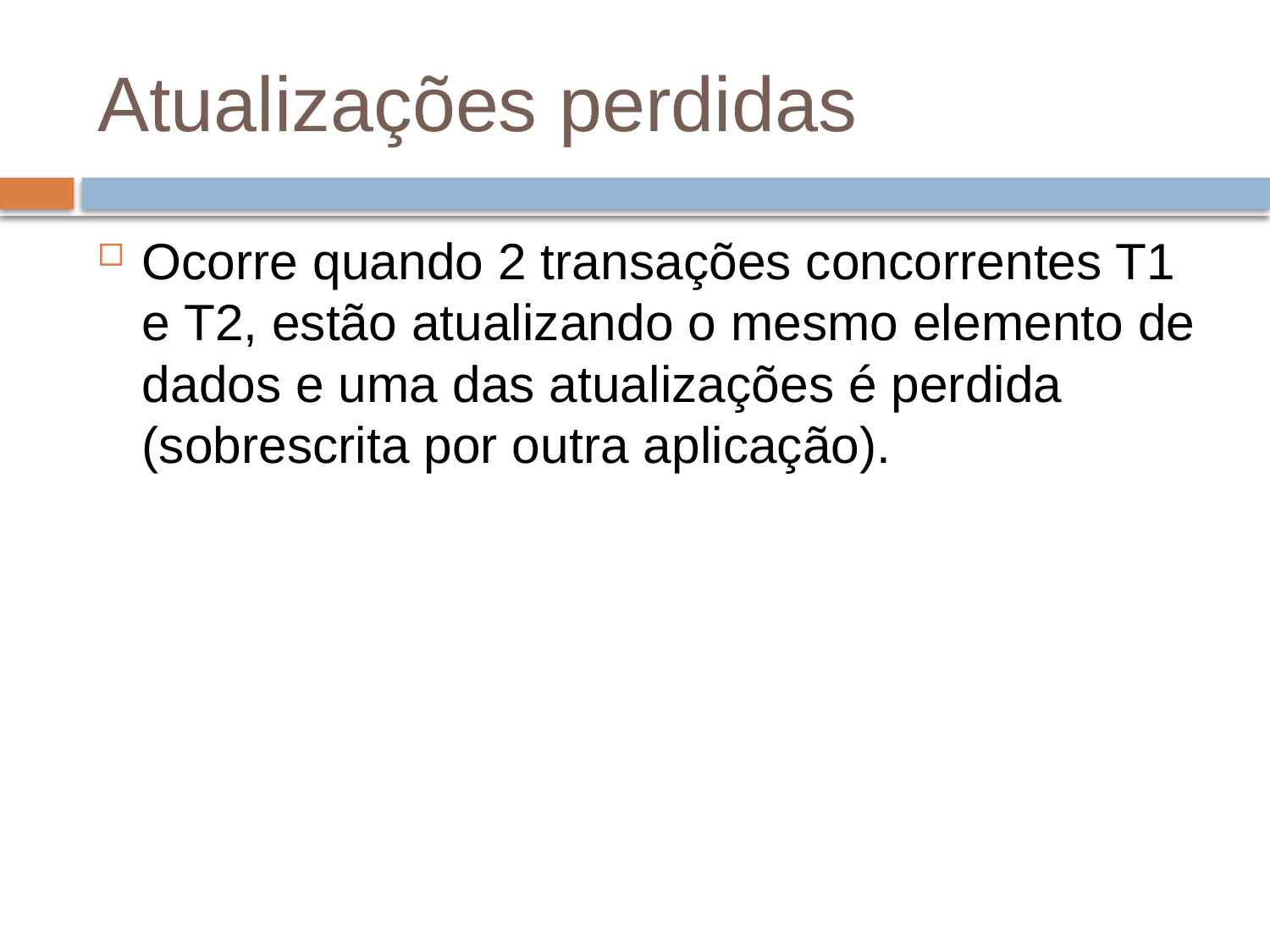

# Atualizações perdidas
Ocorre quando 2 transações concorrentes T1 e T2, estão atualizando o mesmo elemento de dados e uma das atualizações é perdida (sobrescrita por outra aplicação).